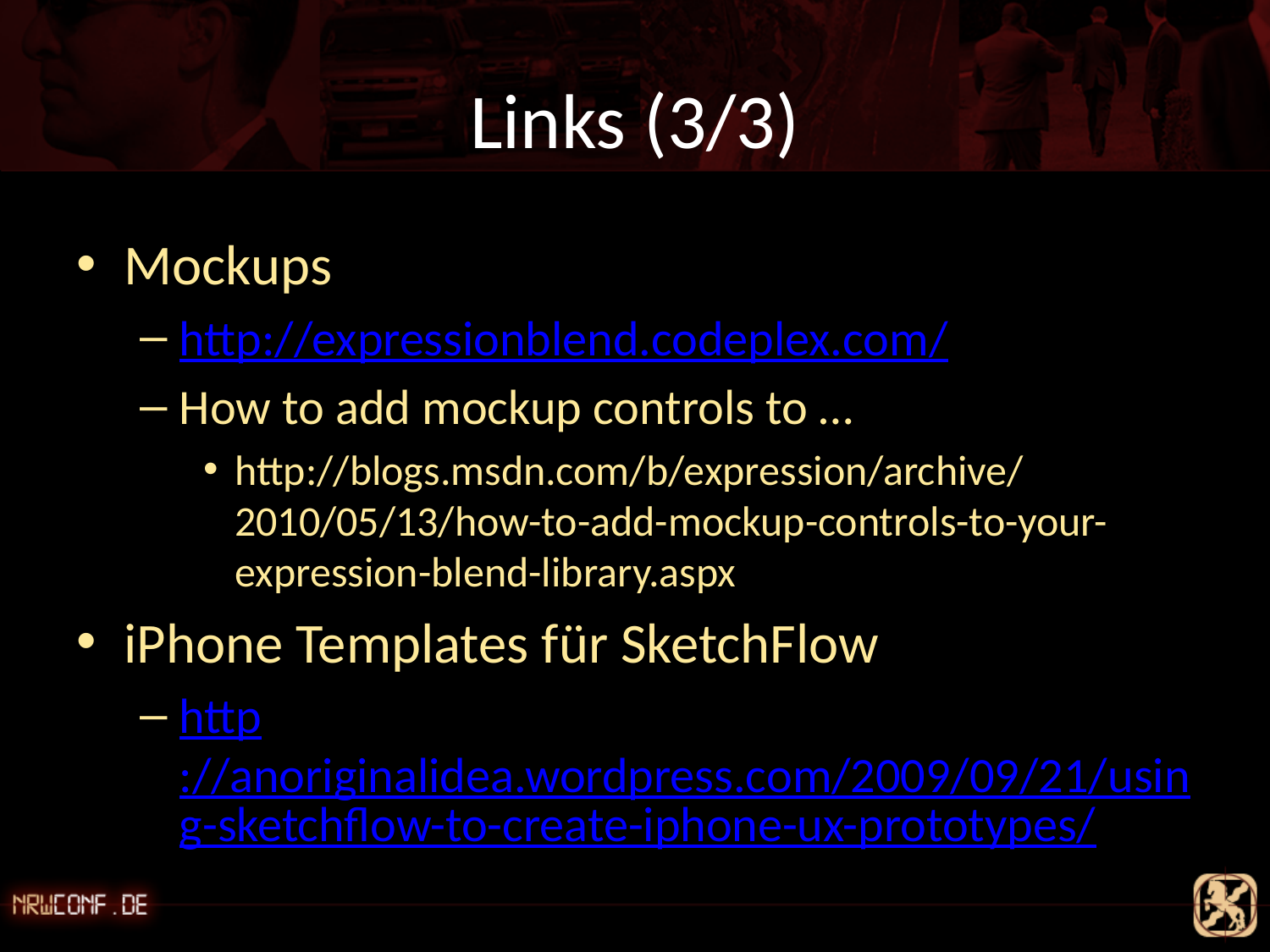

# Links (3/3)
Mockups
http://expressionblend.codeplex.com/
How to add mockup controls to …
http://blogs.msdn.com/b/expression/archive/2010/05/13/how-to-add-mockup-controls-to-your-expression-blend-library.aspx
iPhone Templates für SketchFlow
http://anoriginalidea.wordpress.com/2009/09/21/using-sketchflow-to-create-iphone-ux-prototypes/